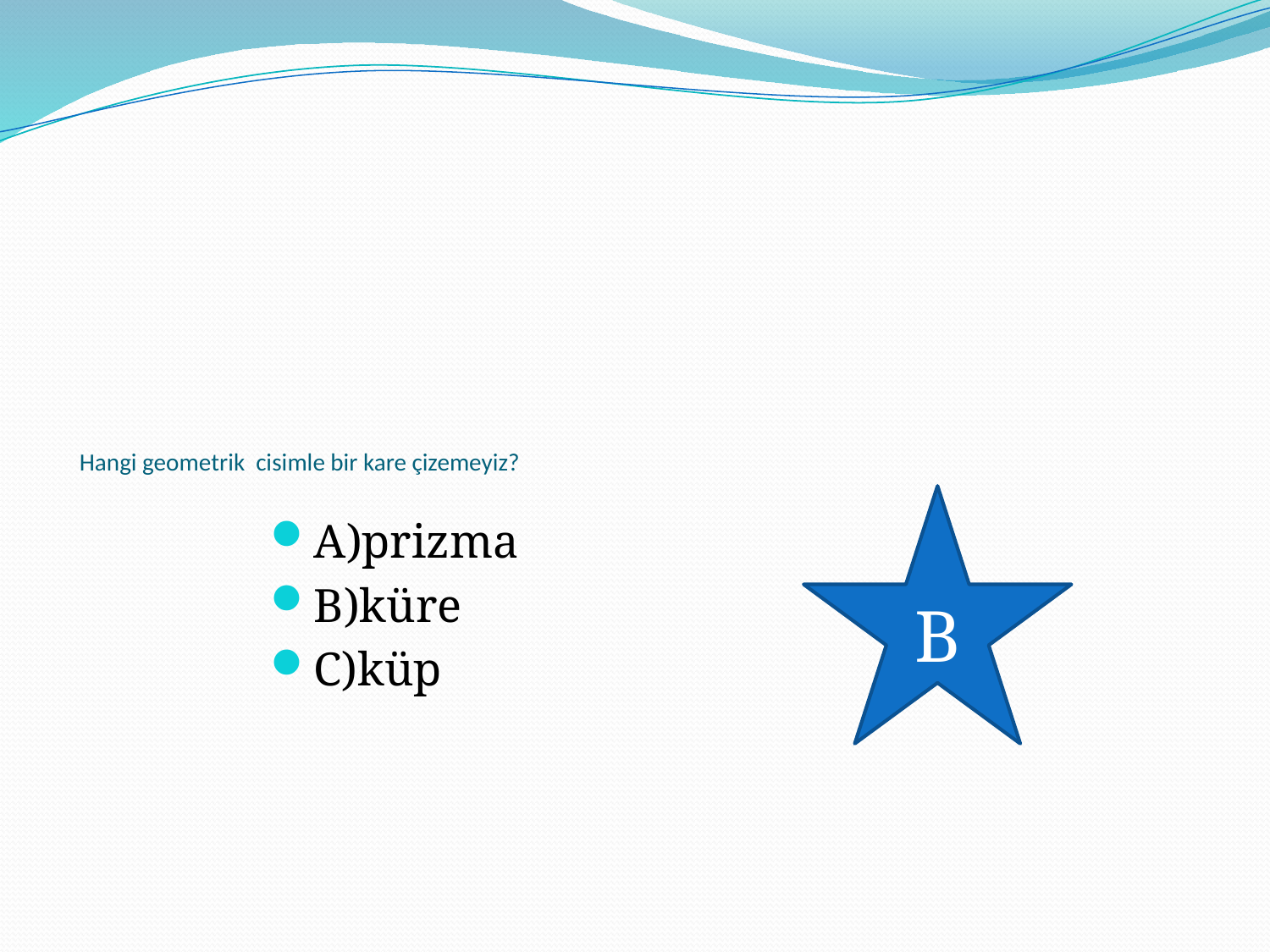

# Hangi geometrik  cisimle bir kare çizemeyiz?
B
A)prizma
B)küre
C)küp